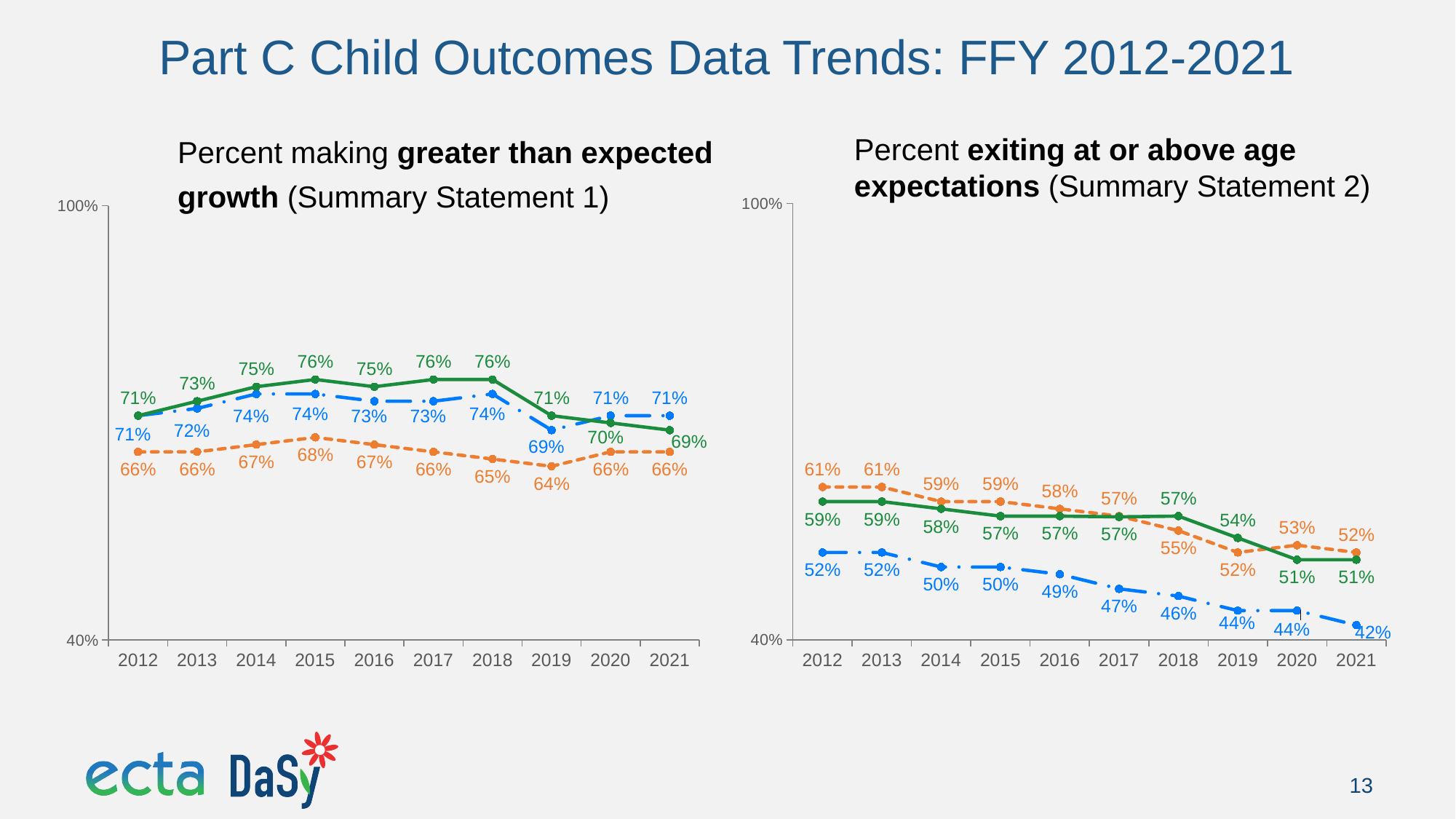

# Part C Child Outcomes Data Trends: FFY 2012-2021
Percent exiting at or above age expectations (Summary Statement 2)
Percent making greater than expected growth (Summary Statement 1)

### Chart

| Category | Social Relationships | Knowledge & Skills | Actions to Meet Needs |
|---|---|---|---|
| 2012 | 0.61 | 0.52 | 0.59 |
| 2013 | 0.61 | 0.52 | 0.59 |
| 2014 | 0.59 | 0.5 | 0.58 |
| 2015 | 0.59 | 0.5 | 0.57 |
| 2016 | 0.58 | 0.49 | 0.57 |
| 2017 | 0.57 | 0.47 | 0.569 |
| 2018 | 0.55 | 0.46 | 0.57 |
| 2019 | 0.52 | 0.44 | 0.54 |
| 2020 | 0.53 | 0.44 | 0.51 |
| 2021 | 0.52 | 0.42 | 0.51 |

### Chart

| Category | Social Relationships | Knowledge & Skills | Actions to Meet Needs |
|---|---|---|---|
| 2012 | 0.66 | 0.71 | 0.71 |
| 2013 | 0.66 | 0.72 | 0.73 |
| 2014 | 0.67 | 0.74 | 0.75 |
| 2015 | 0.68 | 0.74 | 0.76 |
| 2016 | 0.67 | 0.73 | 0.75 |
| 2017 | 0.66 | 0.73 | 0.76 |
| 2018 | 0.65 | 0.74 | 0.76 |
| 2019 | 0.64 | 0.69 | 0.71 |
| 2020 | 0.66 | 0.71 | 0.7 |
| 2021 | 0.66 | 0.71 | 0.69 |
13